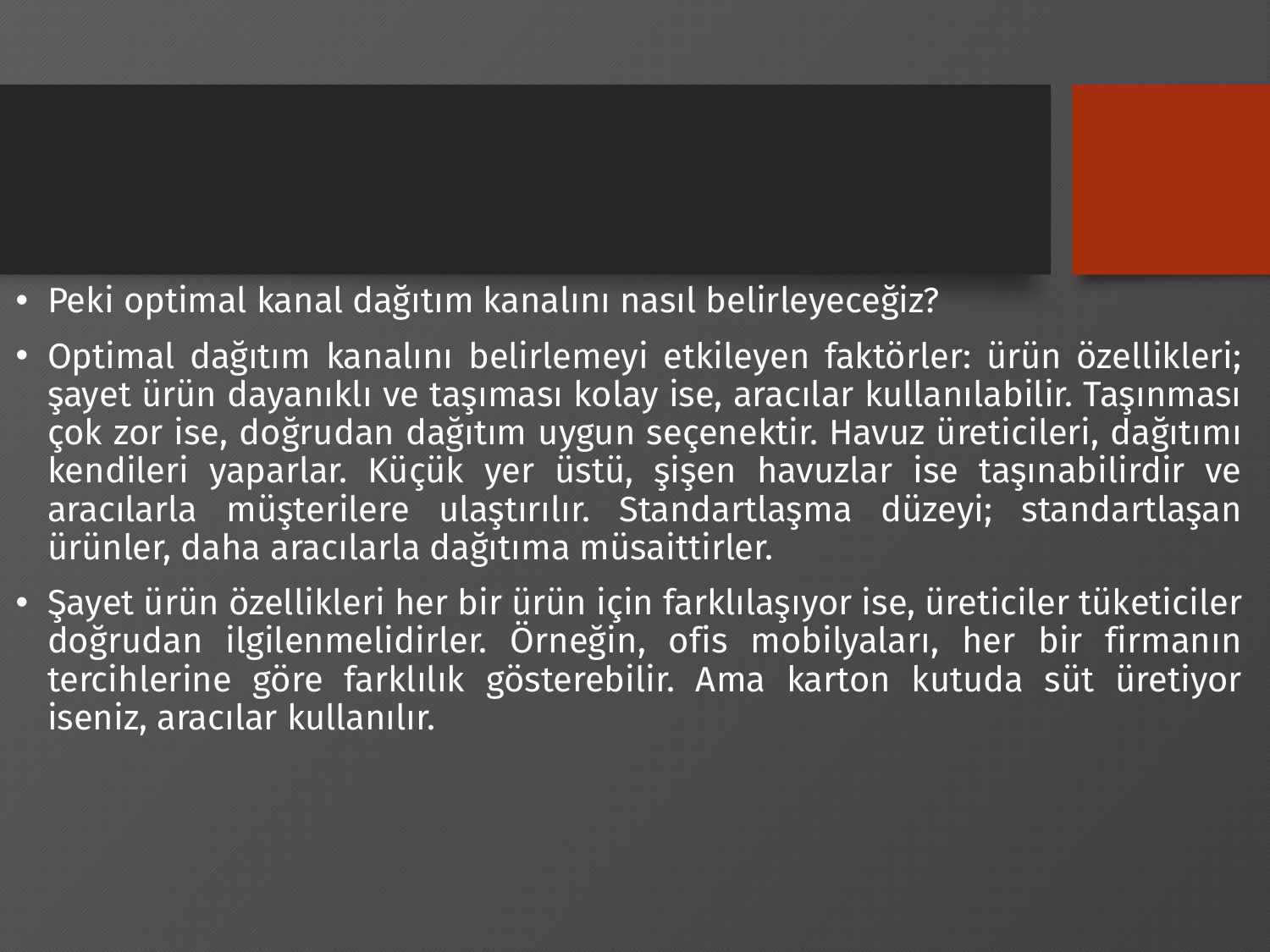

Peki optimal kanal dağıtım kanalını nasıl belirleyeceğiz?
Optimal dağıtım kanalını belirlemeyi etkileyen faktörler: ürün özellikleri; şayet ürün dayanıklı ve taşıması kolay ise, aracılar kullanılabilir. Taşınması çok zor ise, doğrudan dağıtım uygun seçenektir. Havuz üreticileri, dağıtımı kendileri yaparlar. Küçük yer üstü, şişen havuzlar ise taşınabilirdir ve aracılarla müşterilere ulaştırılır. Standartlaşma düzeyi; standartlaşan ürünler, daha aracılarla dağıtıma müsaittirler.
Şayet ürün özellikleri her bir ürün için farklılaşıyor ise, üreticiler tüketiciler doğrudan ilgilenmelidirler. Örneğin, ofis mobilyaları, her bir firmanın tercihlerine göre farklılık gösterebilir. Ama karton kutuda süt üretiyor iseniz, aracılar kullanılır.